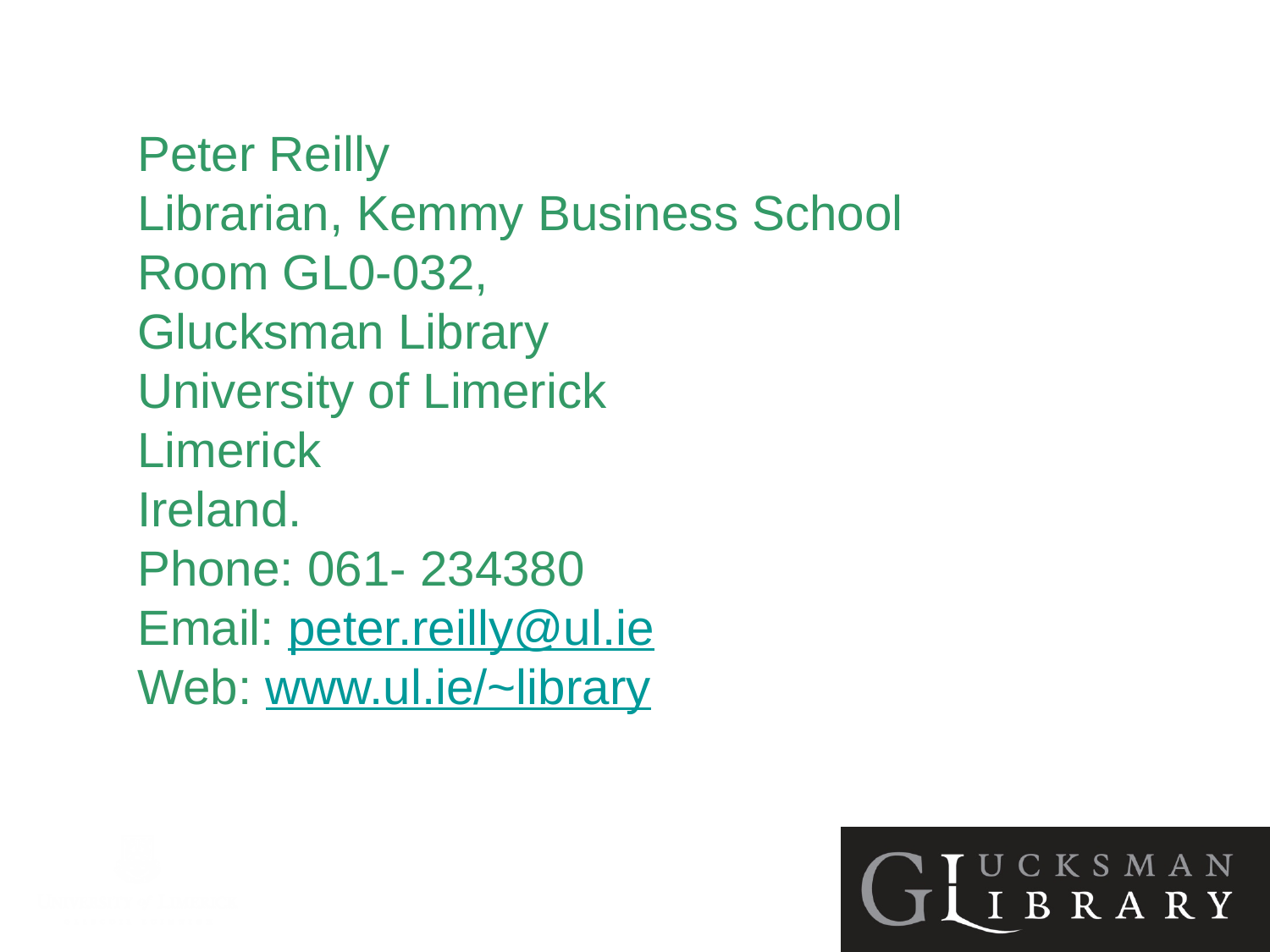

Peter Reilly
Librarian, Kemmy Business School
Room GL0-032,
Glucksman Library
University of Limerick
Limerick
Ireland.
Phone: 061- 234380
Email: peter.reilly@ul.ie
Web: www.ul.ie/~library